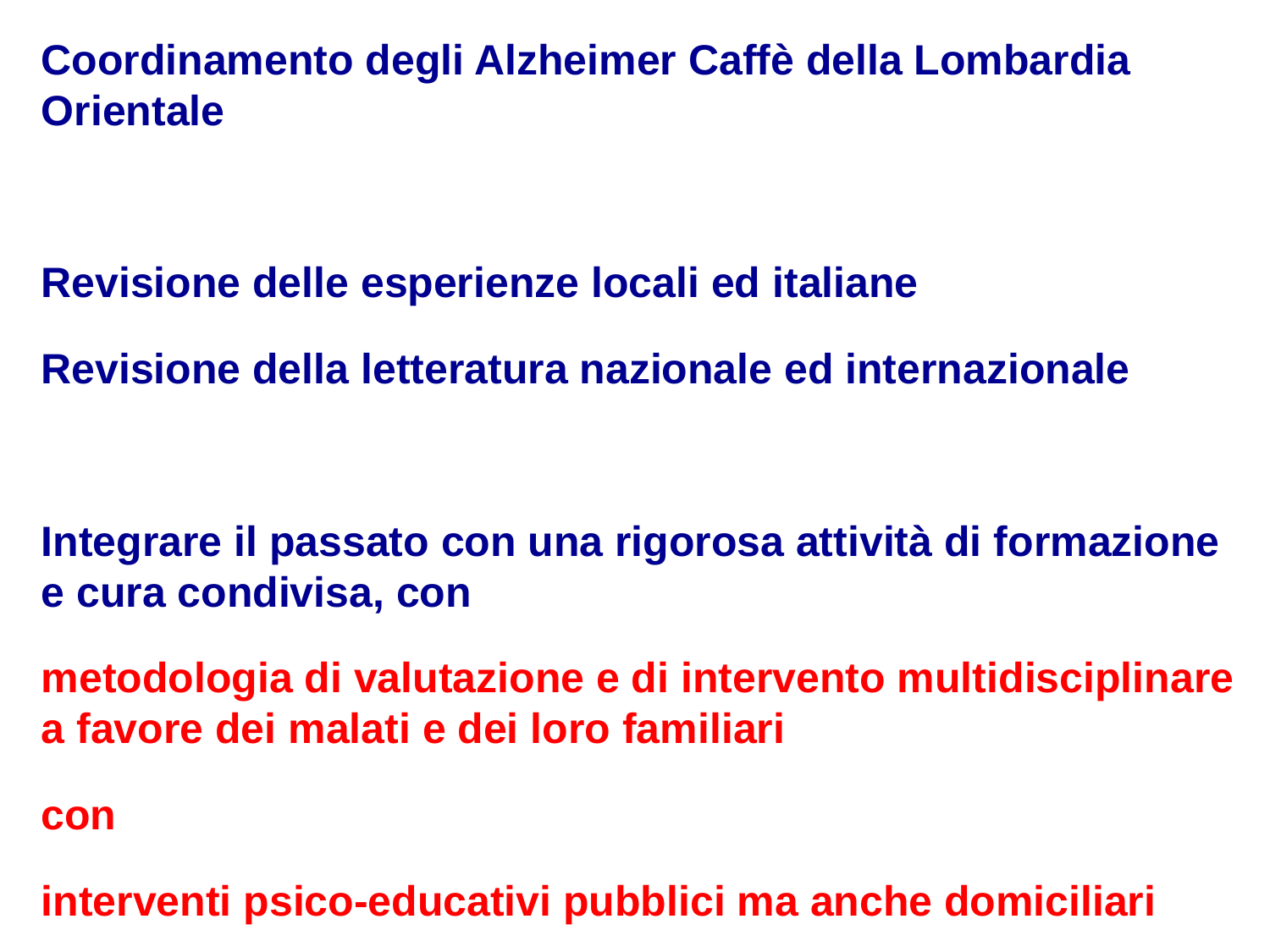

Coordinamento degli Alzheimer Caffè della Lombardia Orientale

Revisione delle esperienze locali ed italiane
Revisione della letteratura nazionale ed internazionale

Integrare il passato con una rigorosa attività di formazione e cura condivisa, con
metodologia di valutazione e di intervento multidisciplinare a favore dei malati e dei loro familiari
con
interventi psico-educativi pubblici ma anche domiciliari